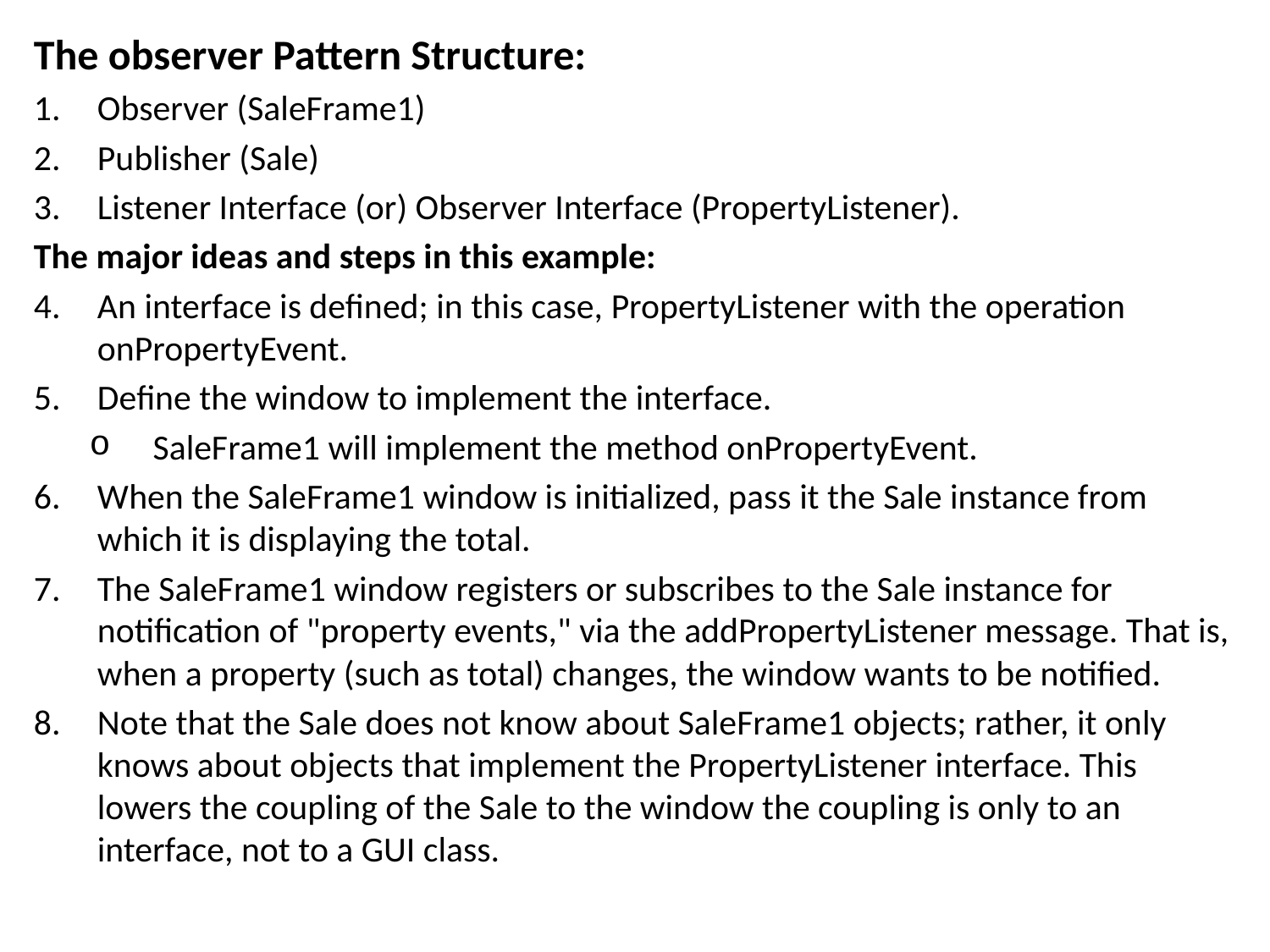

The observer Pattern Structure:
Observer (SaleFrame1)
Publisher (Sale)
Listener Interface (or) Observer Interface (PropertyListener).
The major ideas and steps in this example:
An interface is defined; in this case, PropertyListener with the operation onPropertyEvent.
Define the window to implement the interface.
SaleFrame1 will implement the method onPropertyEvent.
When the SaleFrame1 window is initialized, pass it the Sale instance from which it is displaying the total.
The SaleFrame1 window registers or subscribes to the Sale instance for notification of "property events," via the addPropertyListener message. That is, when a property (such as total) changes, the window wants to be notified.
Note that the Sale does not know about SaleFrame1 objects; rather, it only knows about objects that implement the PropertyListener interface. This lowers the coupling of the Sale to the window the coupling is only to an interface, not to a GUI class.